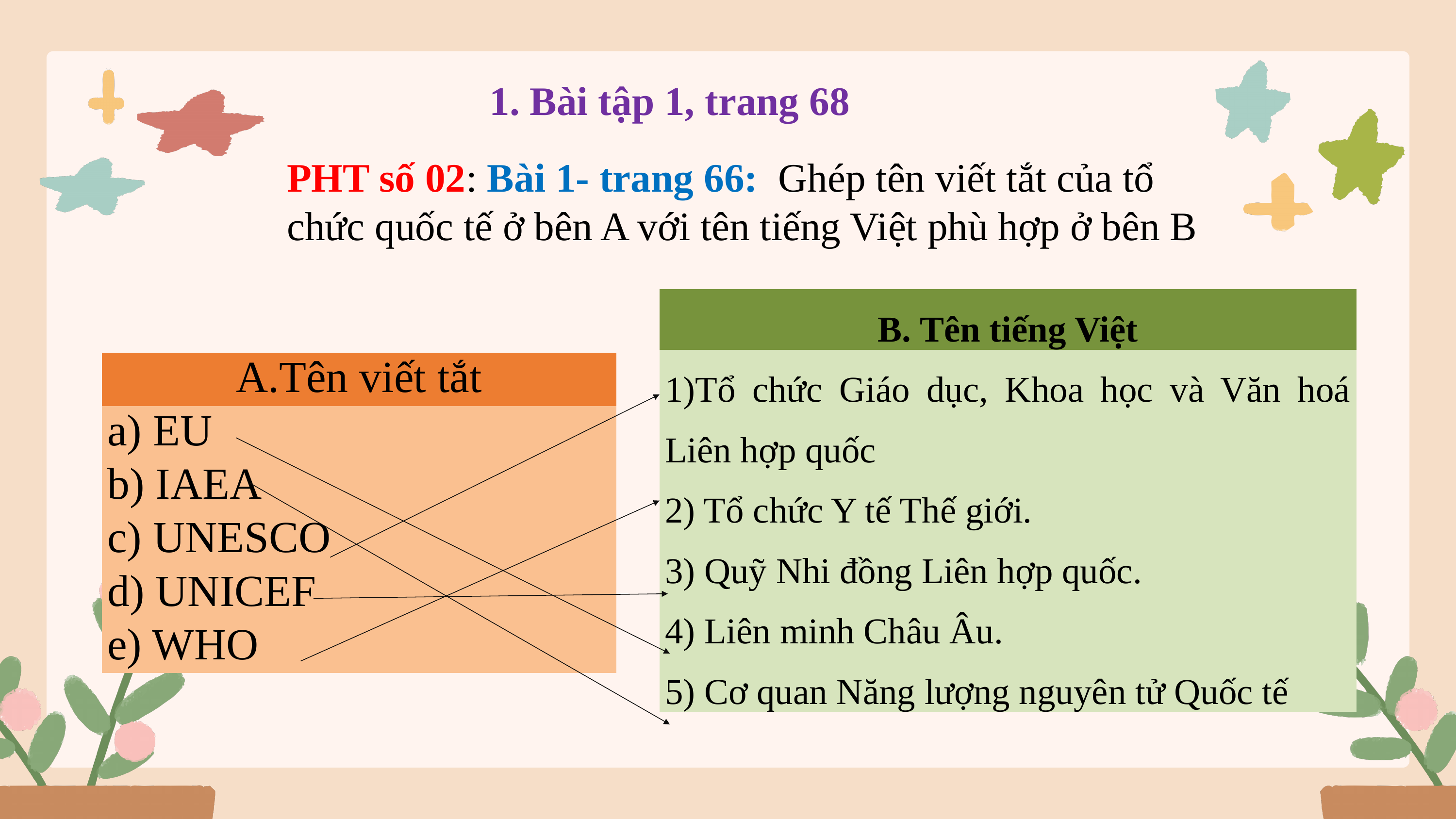

1. Bài tập 1, trang 68

PHT số 02: Bài 1- trang 66:  Ghép tên viết tắt của tổ chức quốc tế ở bên A với tên tiếng Việt phù hợp ở bên B
| B. Tên tiếng Việt |
| --- |
| 1)Tổ chức Giáo dục, Khoa học và Văn hoá Liên hợp quốc |
| 2) Tổ chức Y tế Thế giới. |
| 3) Quỹ Nhi đồng Liên hợp quốc. |
| 4) Liên minh Châu Âu. |
| 5) Cơ quan Năng lượng nguyên tử Quốc tế |
| Tên viết tắt |
| --- |
| a) EU |
| b) IAEA |
| c) UNESCO |
| d) UNICEF |
| e) WHO |